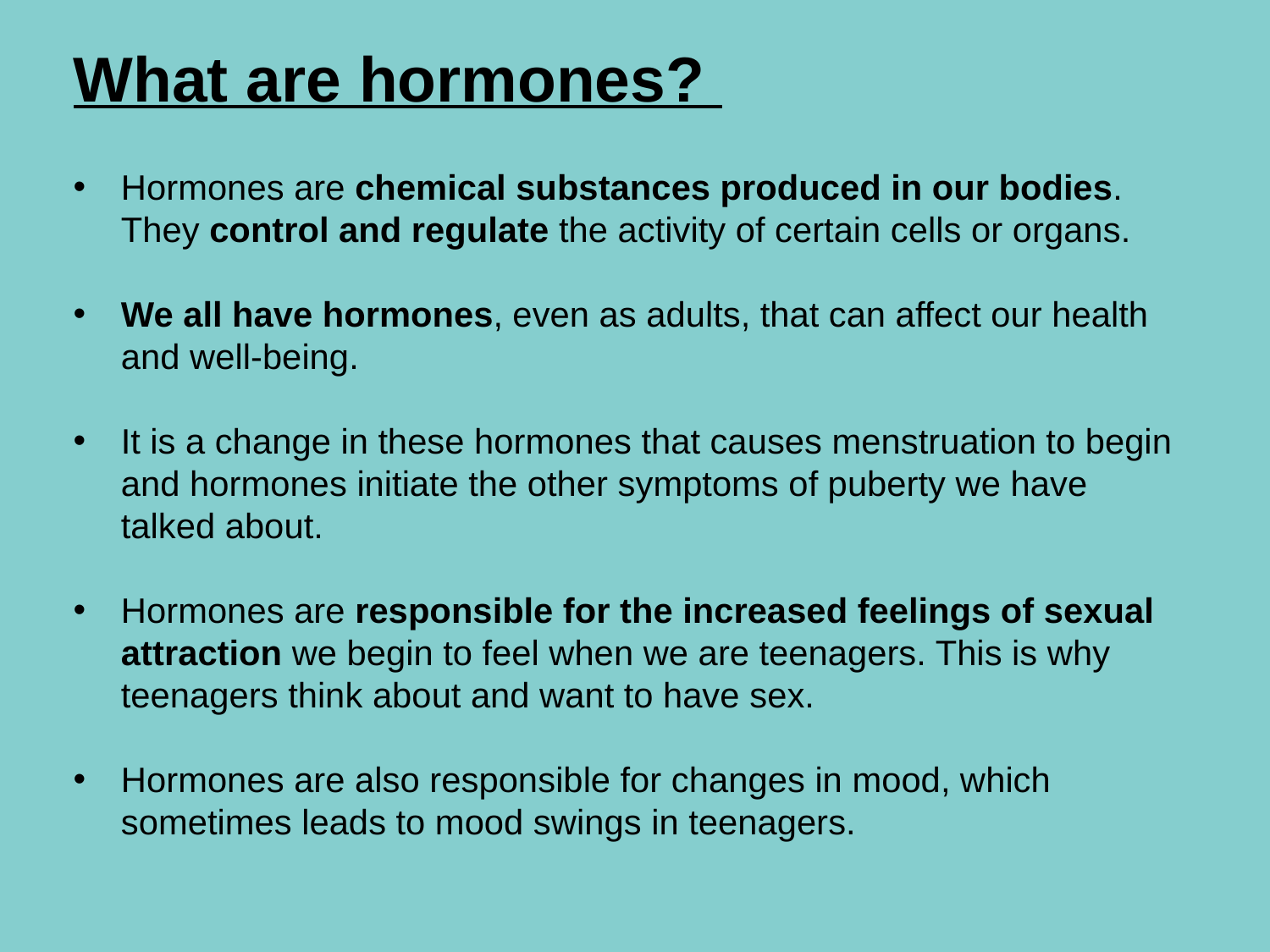

# What are hormones?
Hormones are chemical substances produced in our bodies. They control and regulate the activity of certain cells or organs.

We all have hormones, even as adults, that can affect our health and well-being.

It is a change in these hormones that causes menstruation to begin and hormones initiate the other symptoms of puberty we have talked about.

Hormones are responsible for the increased feelings of sexual attraction we begin to feel when we are teenagers. This is why teenagers think about and want to have sex.

Hormones are also responsible for changes in mood, which sometimes leads to mood swings in teenagers.